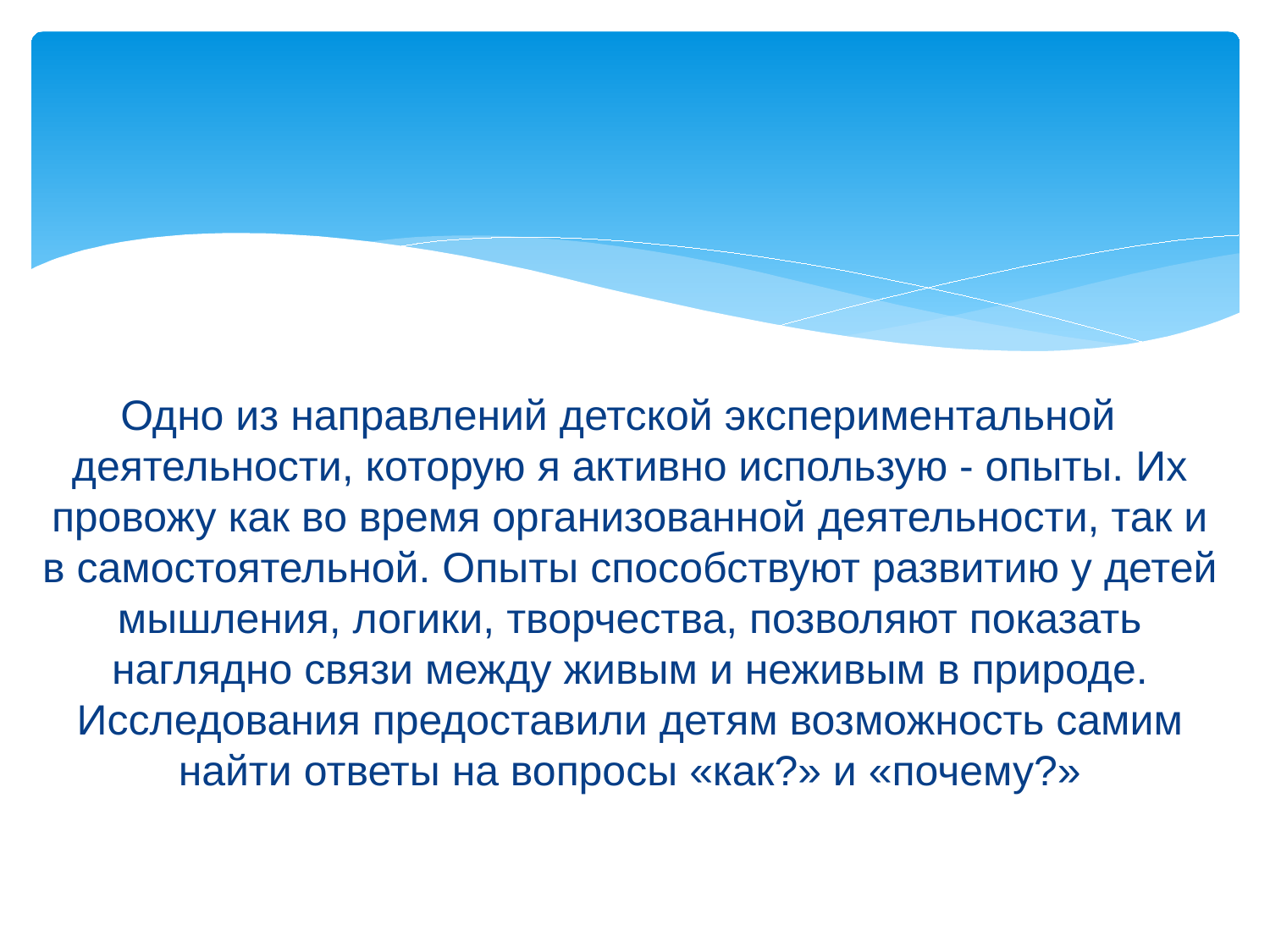

Одно из направлений детской экспериментальной   деятельности, которую я активно использую - опыты. Их провожу как во время организованной деятельности, так и в самостоятельной. Опыты способствуют развитию у детей мышления, логики, творчества, позволяют показать наглядно связи между живым и неживым в природе. Исследования предоставили детям возможность самим найти ответы на вопросы «как?» и «почему?»